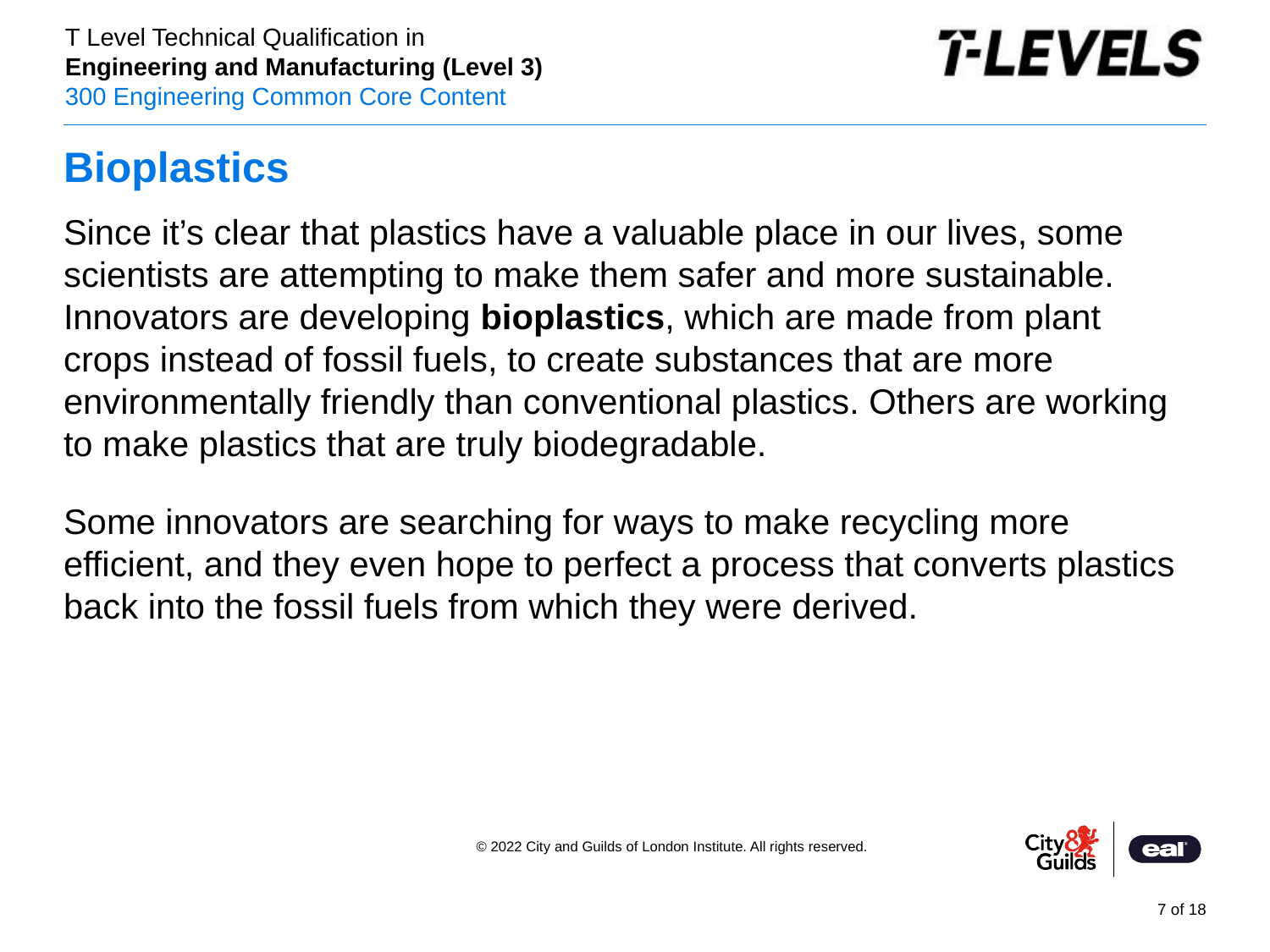

# Bioplastics
Since it’s clear that plastics have a valuable place in our lives, some scientists are attempting to make them safer and more sustainable. Innovators are developing bioplastics, which are made from plant crops instead of fossil fuels, to create substances that are more environmentally friendly than conventional plastics. Others are working to make plastics that are truly biodegradable.
Some innovators are searching for ways to make recycling more efficient, and they even hope to perfect a process that converts plastics back into the fossil fuels from which they were derived.